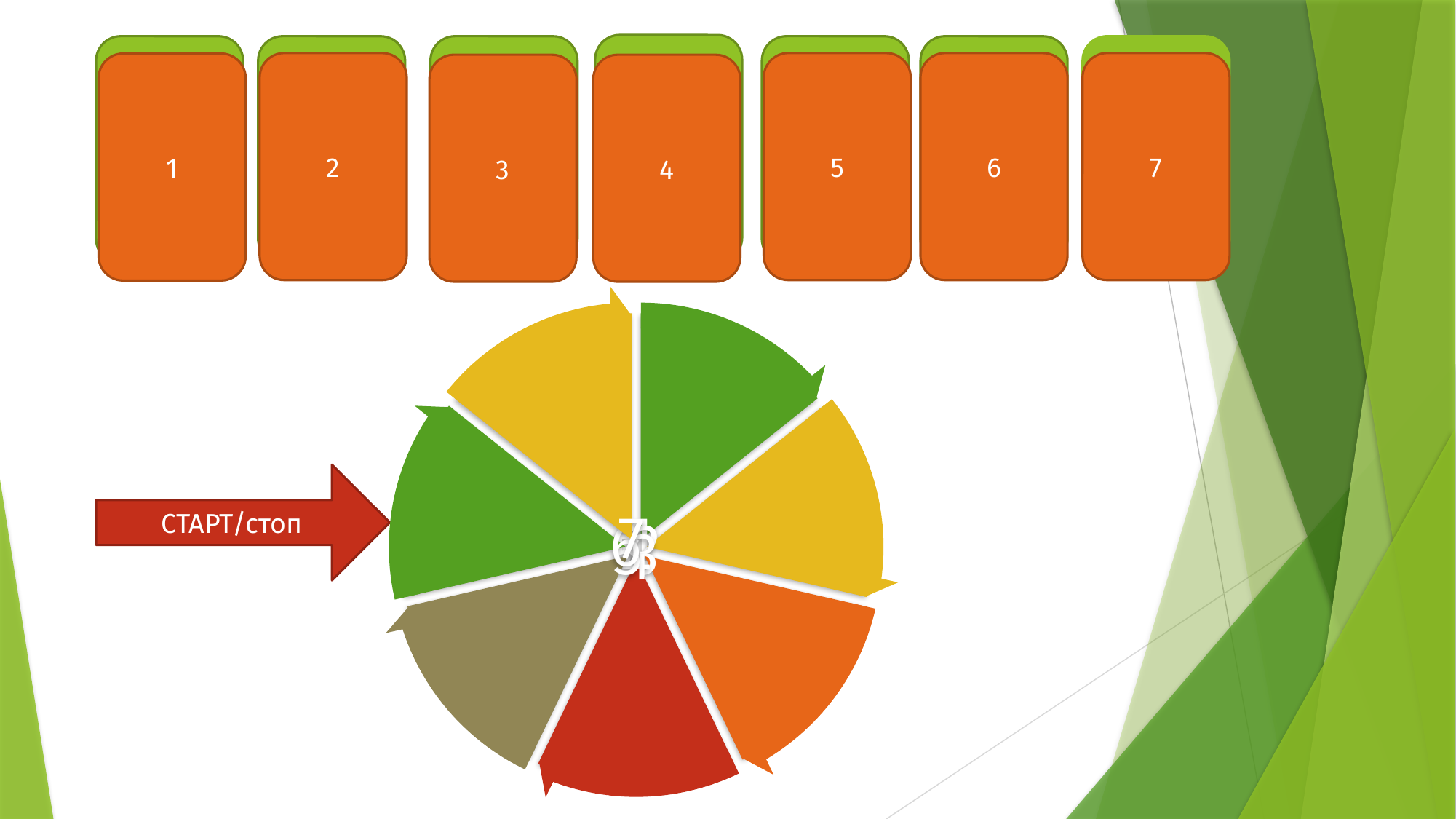

Баяндоочтун суроосу
Ээнин суроосу
    канча жондомо бар
Баш мучолорду ата
Учур чактын суроосун ата
Келер чактын суроосун ата
Откон чактын суроосун ата
7
6
5
2
1
3
4
1
2
3
4
5
6
7
СТАРТ/стоп